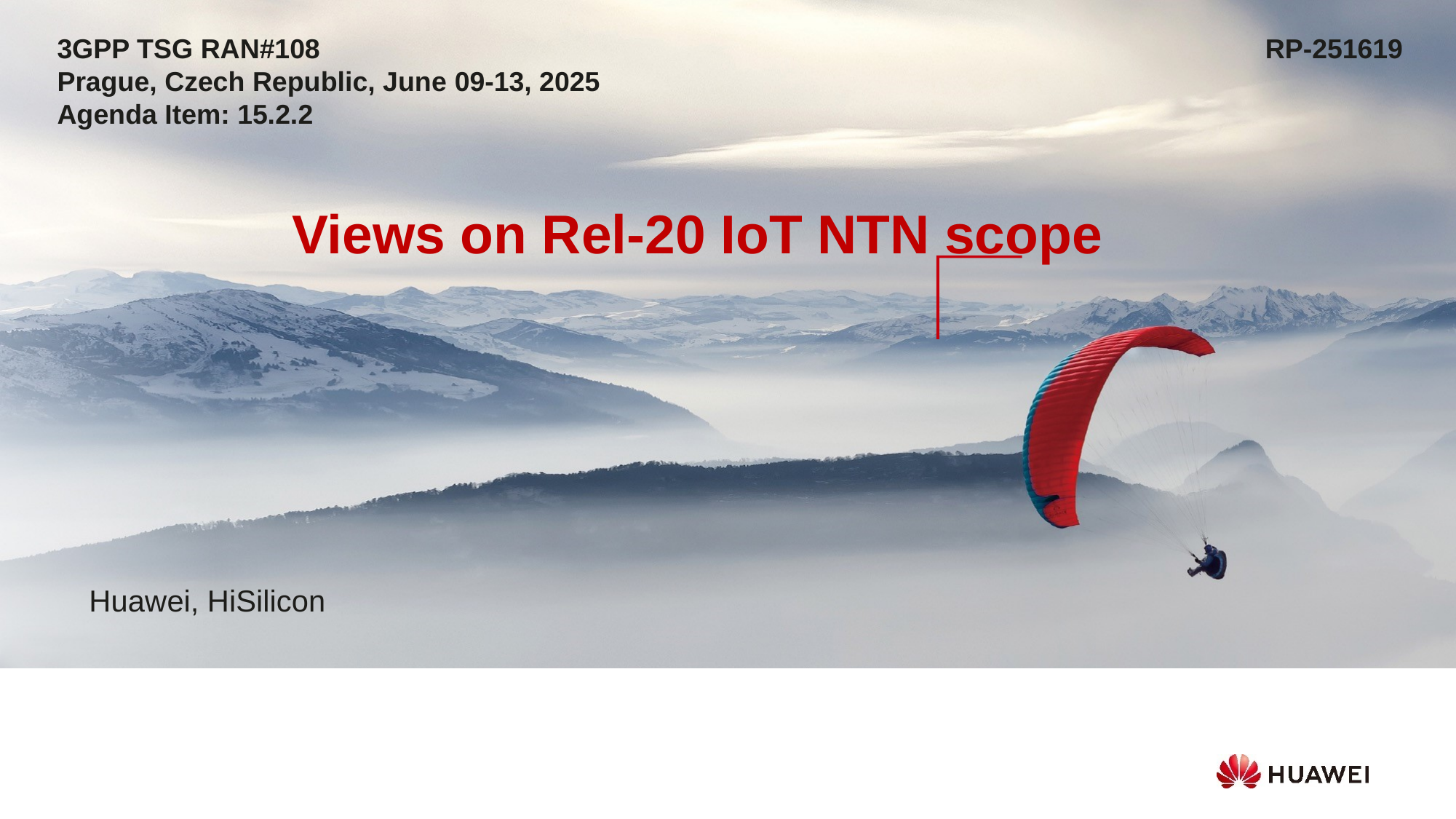

3GPP TSG RAN#108									 RP-251619 Prague, Czech Republic, June 09-13, 2025
Agenda Item: 15.2.2
Views on Rel-20 IoT NTN scope
Huawei, HiSilicon